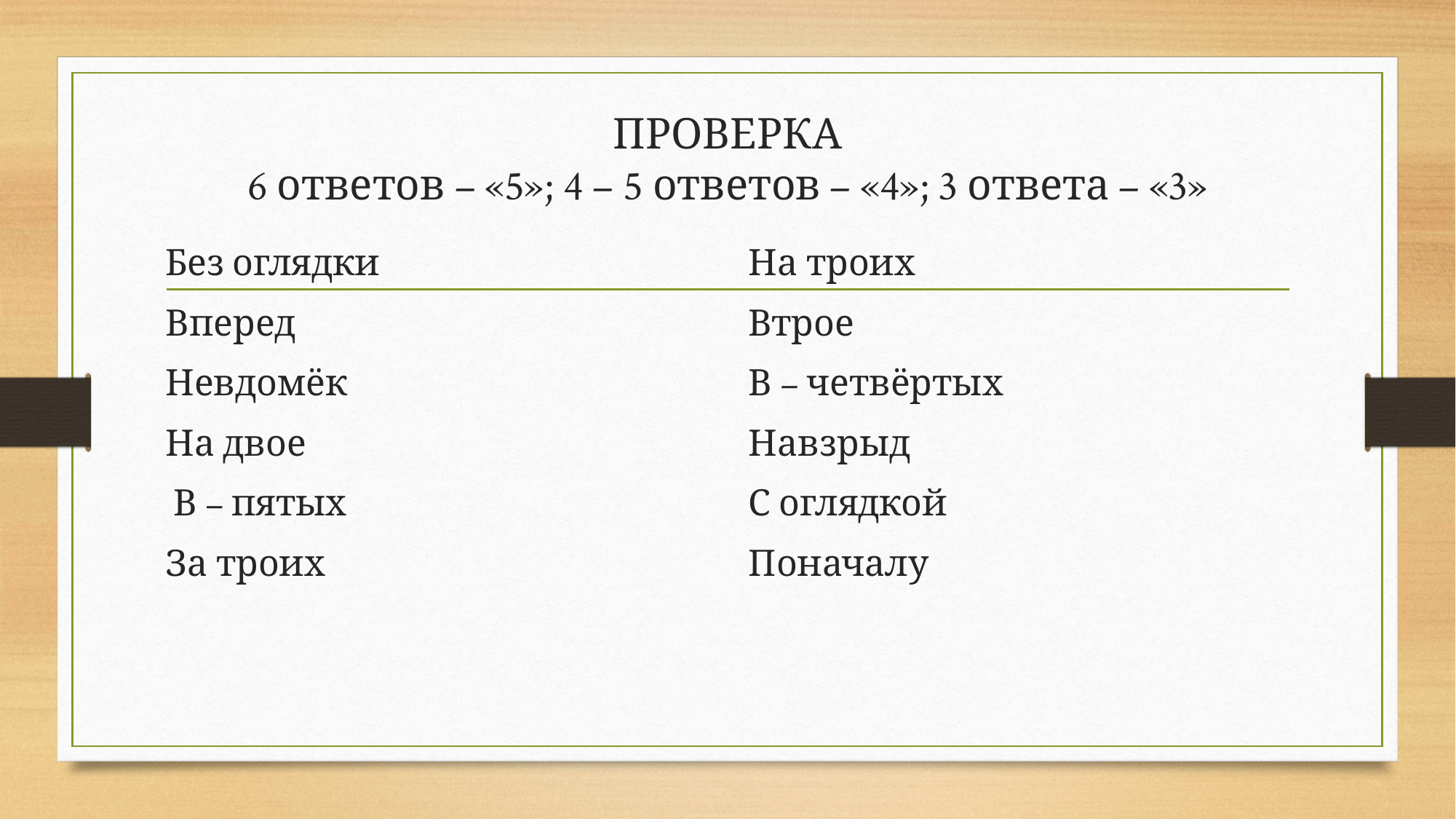

# ПРОВЕРКА 6 ответов – «5»; 4 – 5 ответов – «4»; 3 ответа – «3»
Без оглядки
Вперед
Невдомёк
На двое
 В – пятых
За троих
На троих
Втрое
В – четвёртых
Навзрыд
С оглядкой
Поначалу